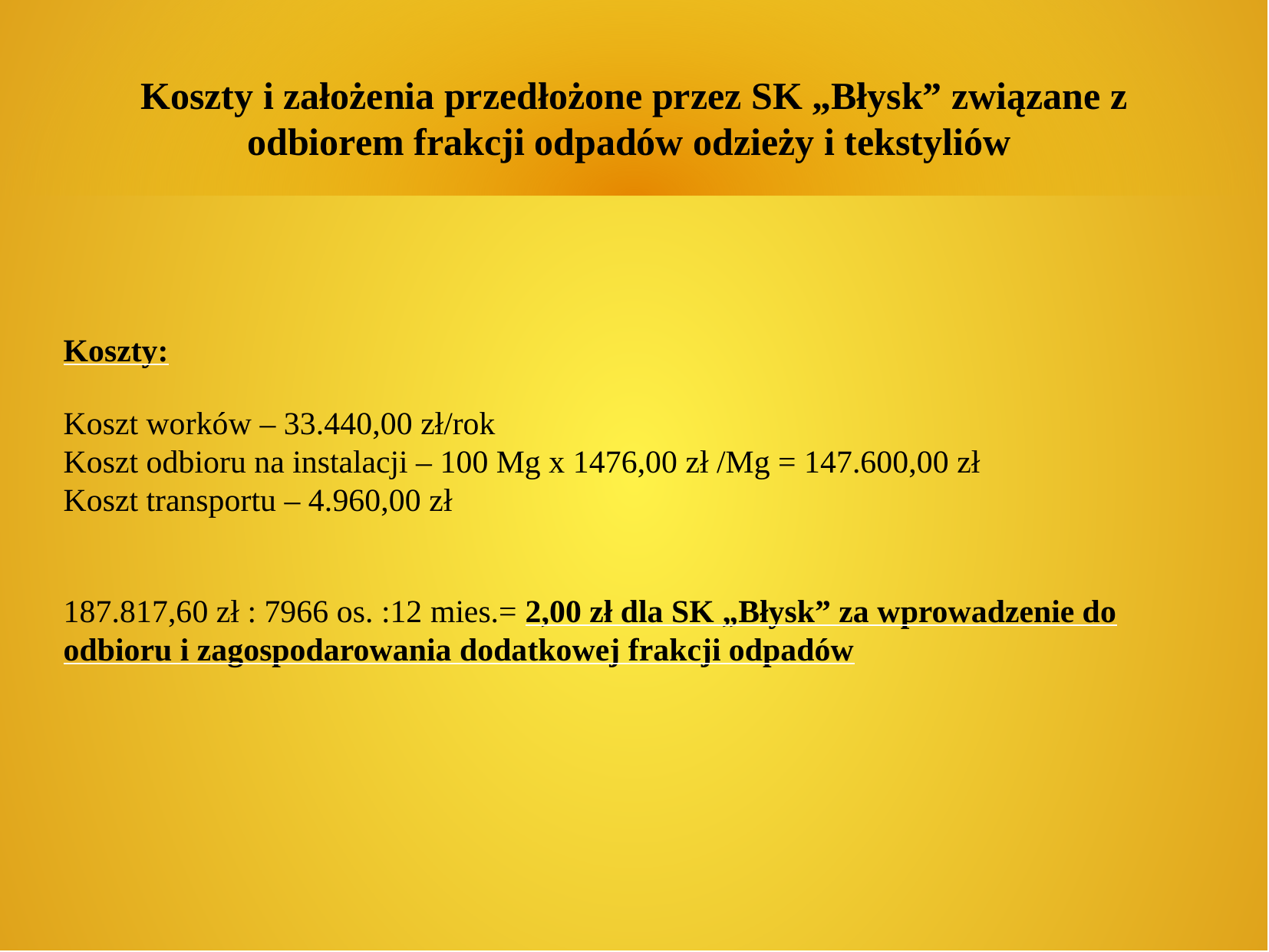

Koszty i założenia przedłożone przez SK „Błysk” związane z odbiorem frakcji odpadów odzieży i tekstyliów
Koszty:

Koszt worków – 33.440,00 zł/rok
Koszt odbioru na instalacji – 100 Mg x 1476,00 zł /Mg = 147.600,00 zł
Koszt transportu – 4.960,00 zł

187.817,60 zł : 7966 os. :12 mies.= 2,00 zł dla SK „Błysk” za wprowadzenie do odbioru i zagospodarowania dodatkowej frakcji odpadów